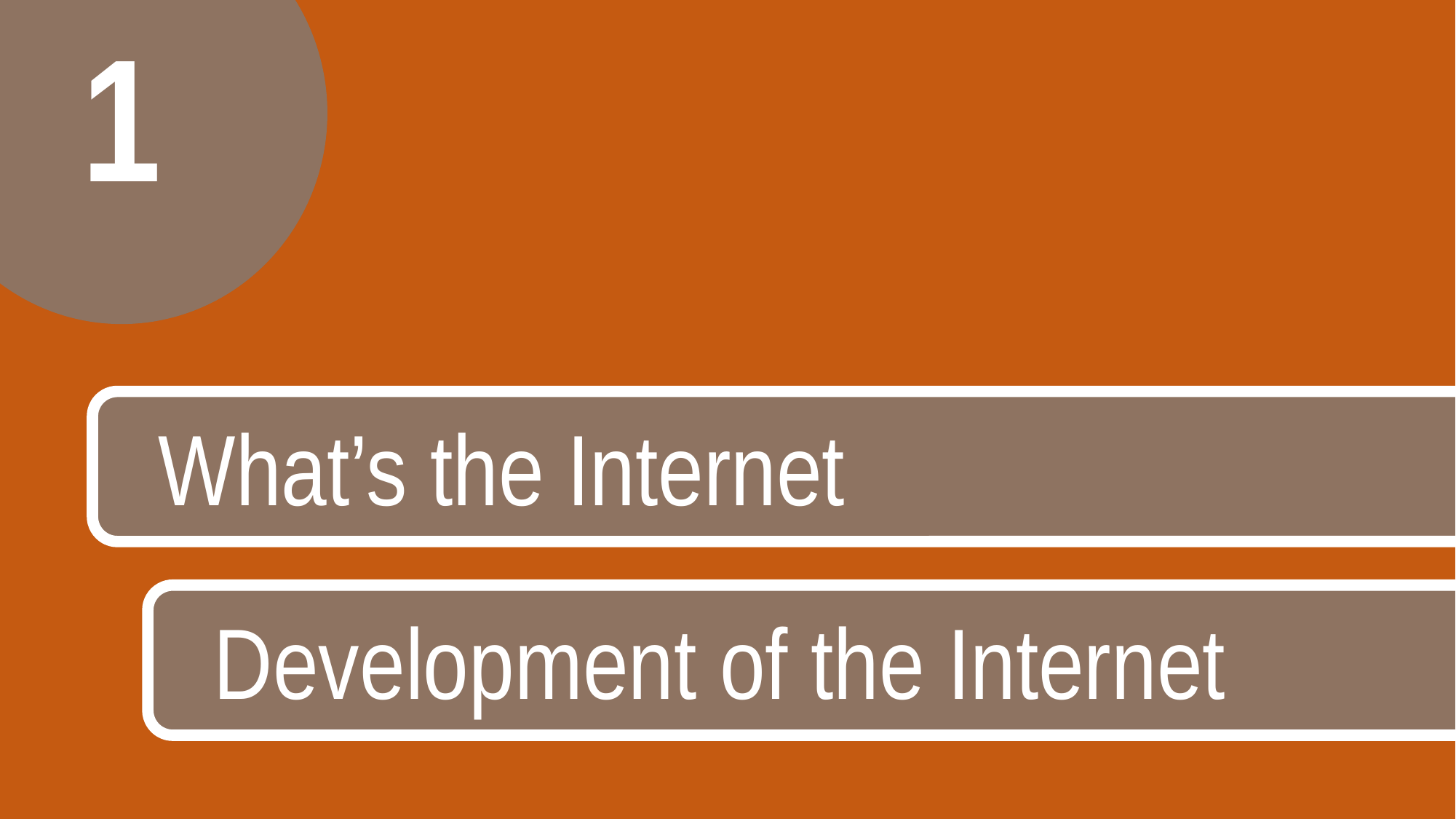

1

What’s the Internet

Development of the Internet